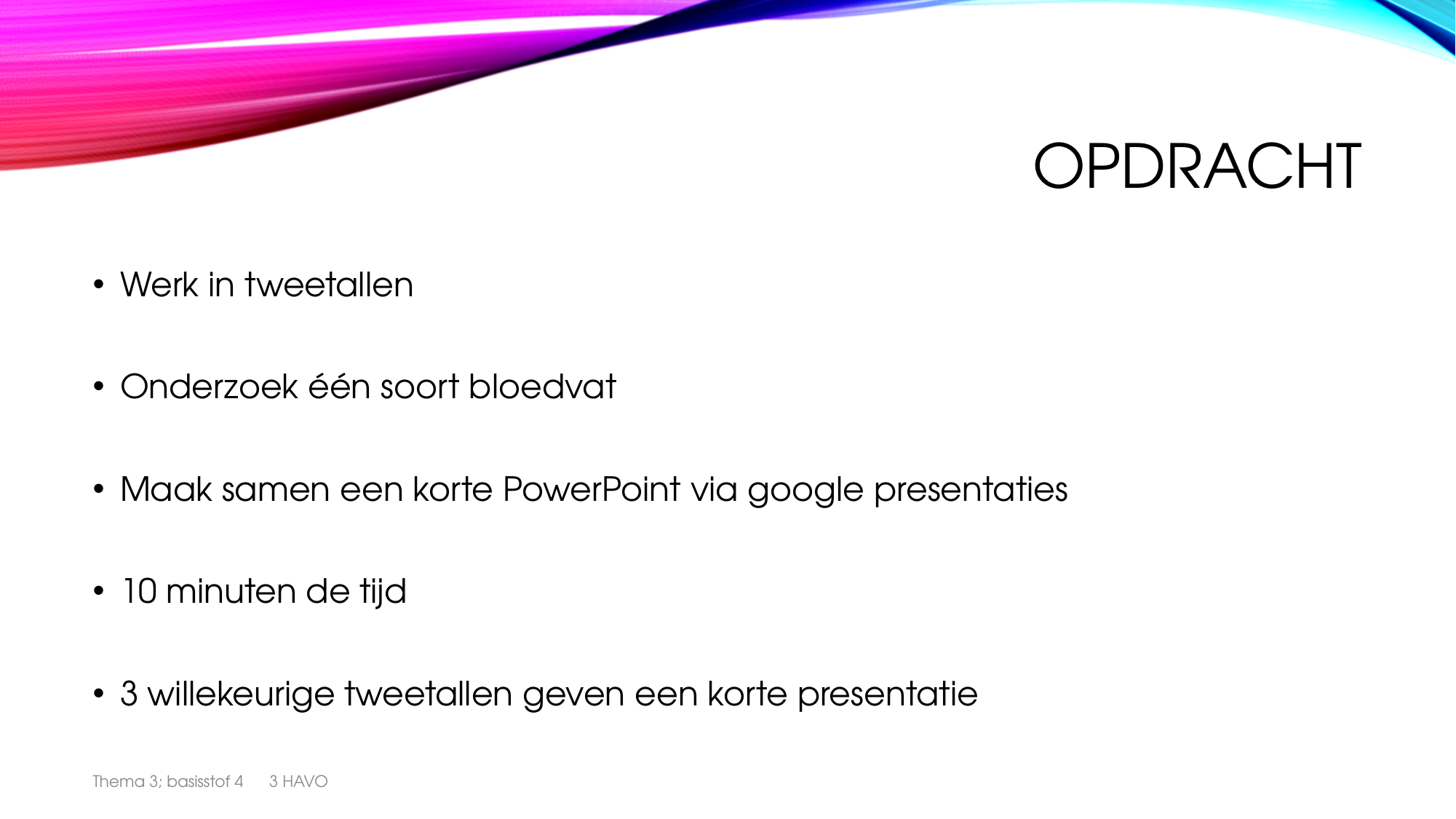

# opdracht
Werk in tweetallen

Onderzoek één soort bloedvat

Maak samen een korte PowerPoint via google presentaties

10 minuten de tijd

3 willekeurige tweetallen geven een korte presentatie
Thema 3; basisstof 4      3 HAVO